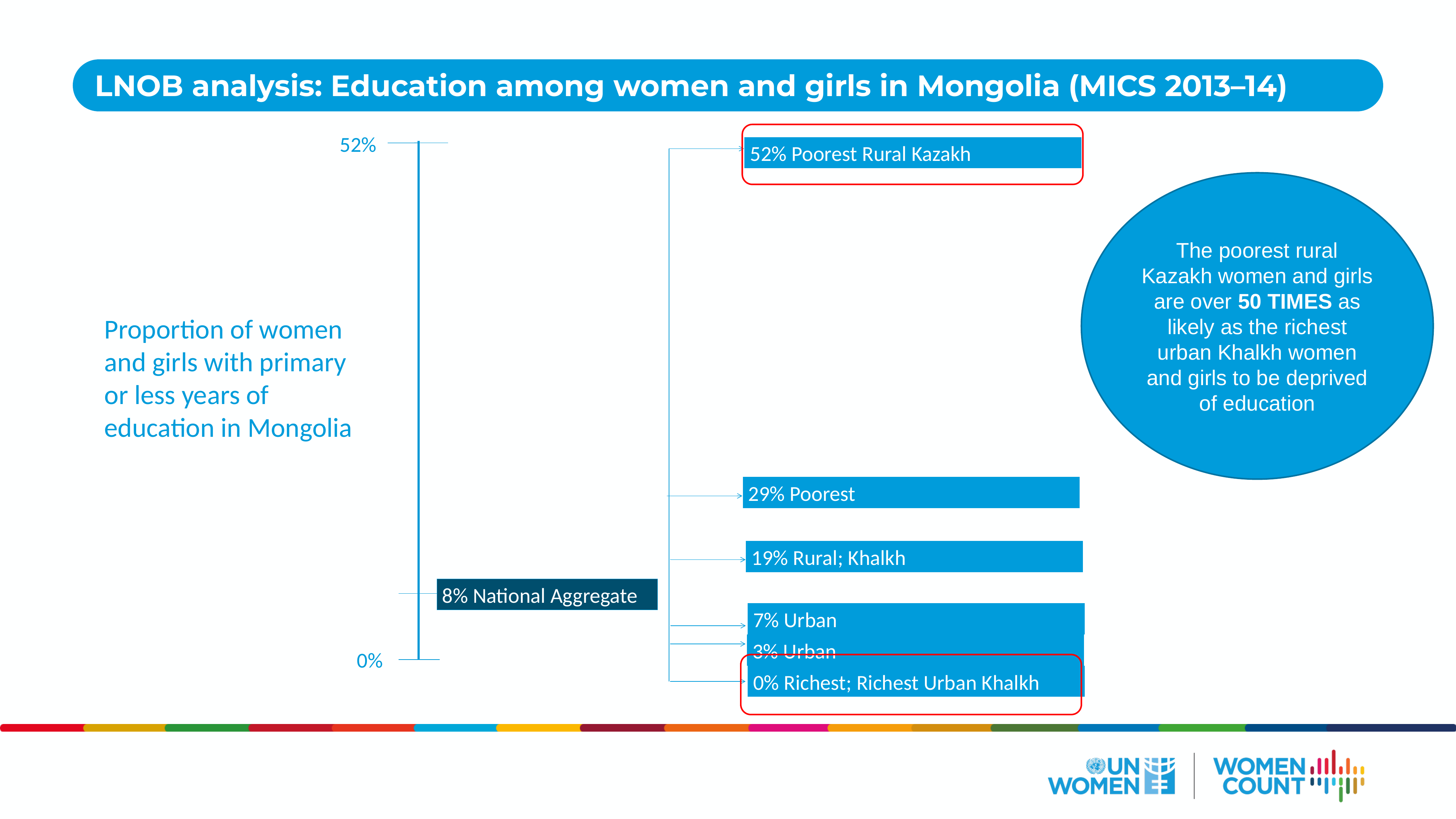

LNOB analysis: Education among women and girls in Mongolia (MICS 2013–14)

52%
52% Poorest Rural Kazakh
The poorest rural Kazakh women and girls are over 50 TIMES as likely as the richest urban Khalkh women and girls to be deprived of education
Proportion of women and girls with primary or less years of education in Mongolia
29% Poorest
19% Rural; Khalkh
8% National Aggregate
7% Urban
3% Urban
0%

0% Richest; Richest Urban Khalkh